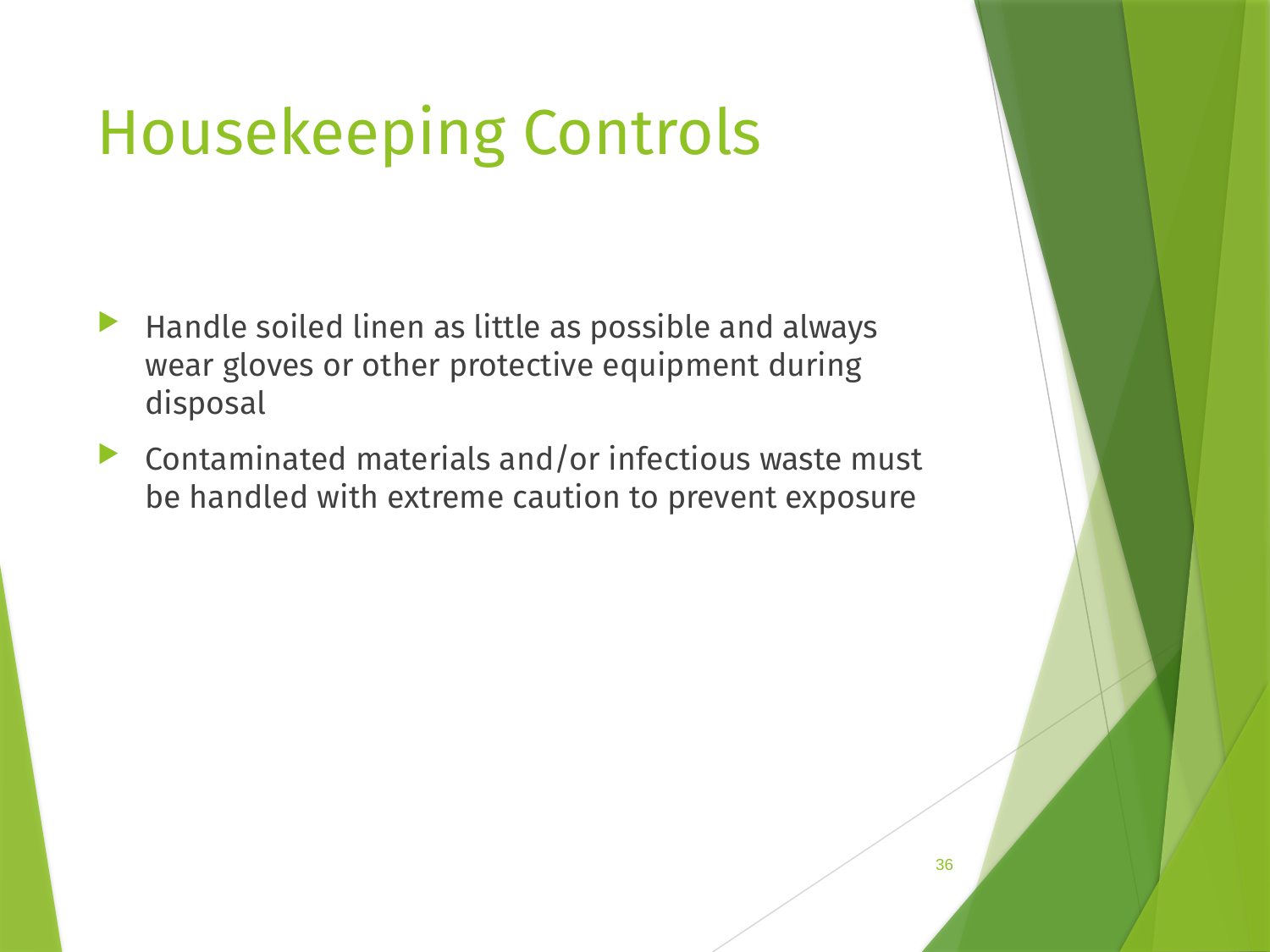

# Housekeeping Controls
Handle soiled linen as little as possible and always wear gloves or other protective equipment during disposal
Contaminated materials and/or infectious waste must be handled with extreme caution to prevent exposure

 36